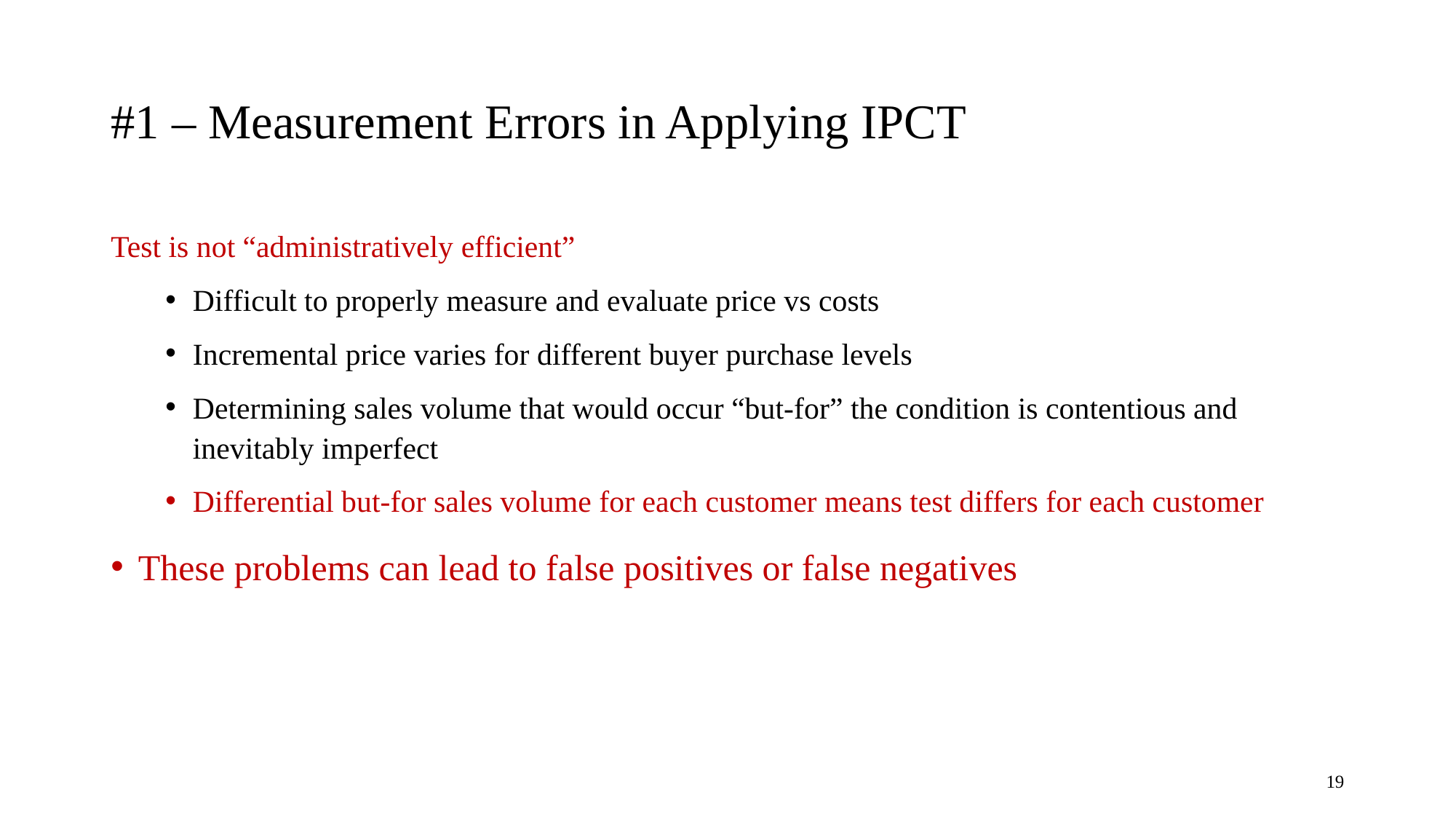

# #1 – Measurement Errors in Applying IPCT
Test is not “administratively efficient”
Difficult to properly measure and evaluate price vs costs
Incremental price varies for different buyer purchase levels
Determining sales volume that would occur “but-for” the condition is contentious and inevitably imperfect
Differential but-for sales volume for each customer means test differs for each customer
These problems can lead to false positives or false negatives

19